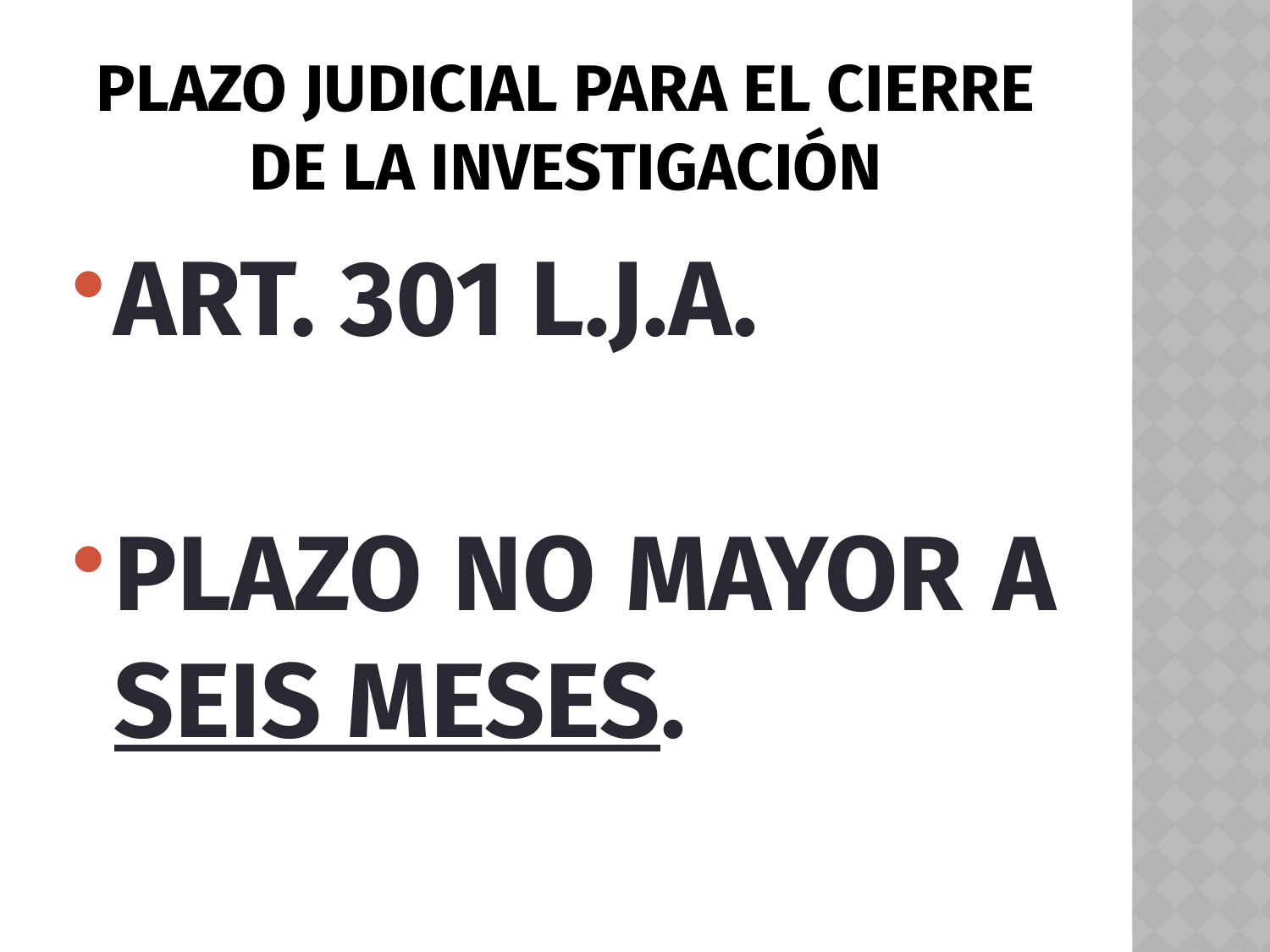

# Plazo judicial para el cierre de la investigación
ART. 301 L.J.A.

PLAZO NO MAYOR A SEIS MESES.